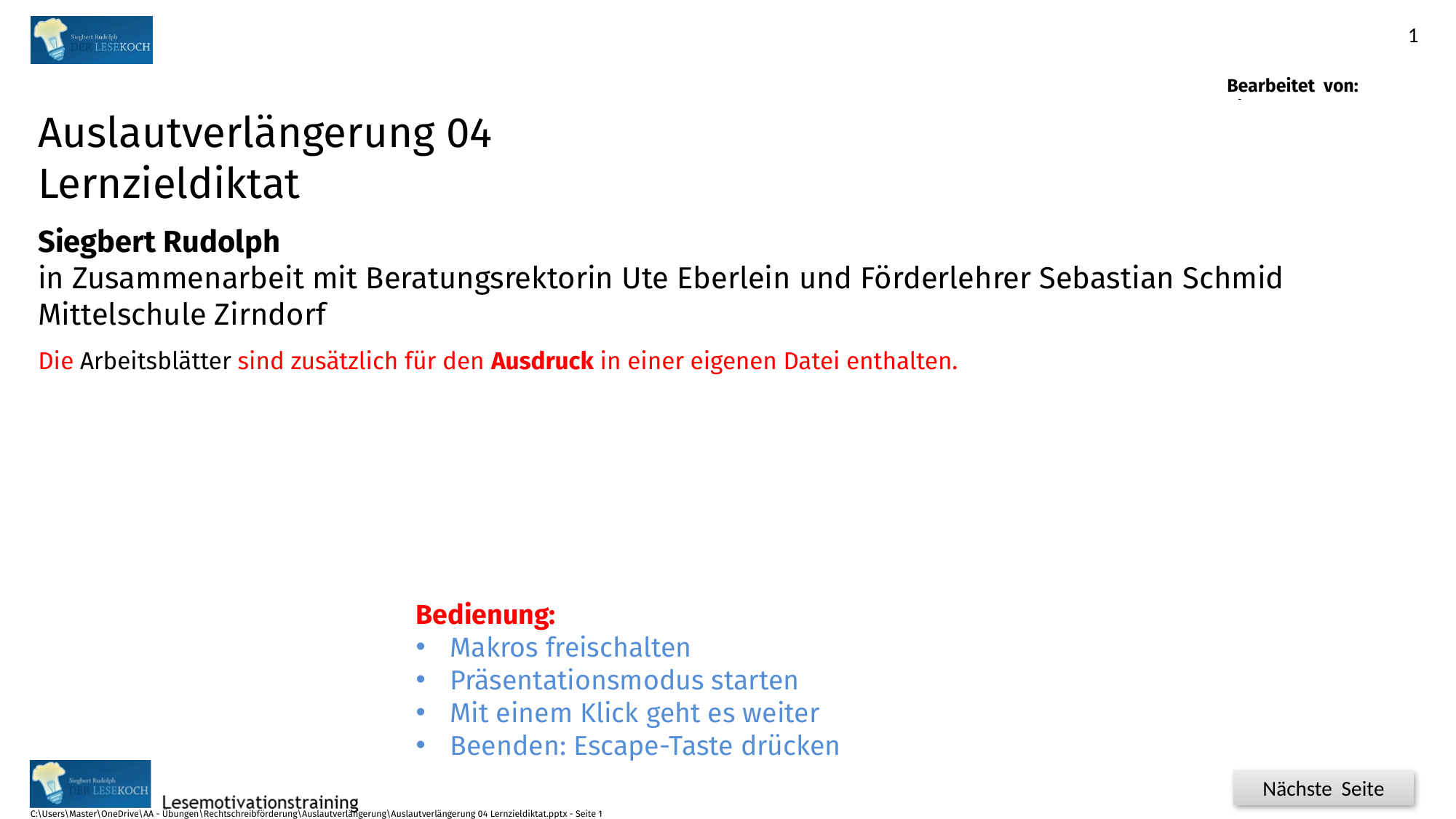

1
Bearbeitet  von:
Siegbert  Rudolph

Auslautverlängerung 04
Lernzieldiktat

Siegbert Rudolph
in Zusammenarbeit mit Beratungsrektorin Ute Eberlein und Förderlehrer Sebastian Schmid
Mittelschule Zirndorf

Die Arbeitsblätter sind zusätzlich für den Ausdruck in einer eigenen Datei enthalten.

Schule 5
C:\Users\Master\OneDrive\AA - Übungen\Rechtschreibförderung\Auslautverlängerung\Auslautverlängerung 04 Lernzieldiktat.pptx - Seite 1